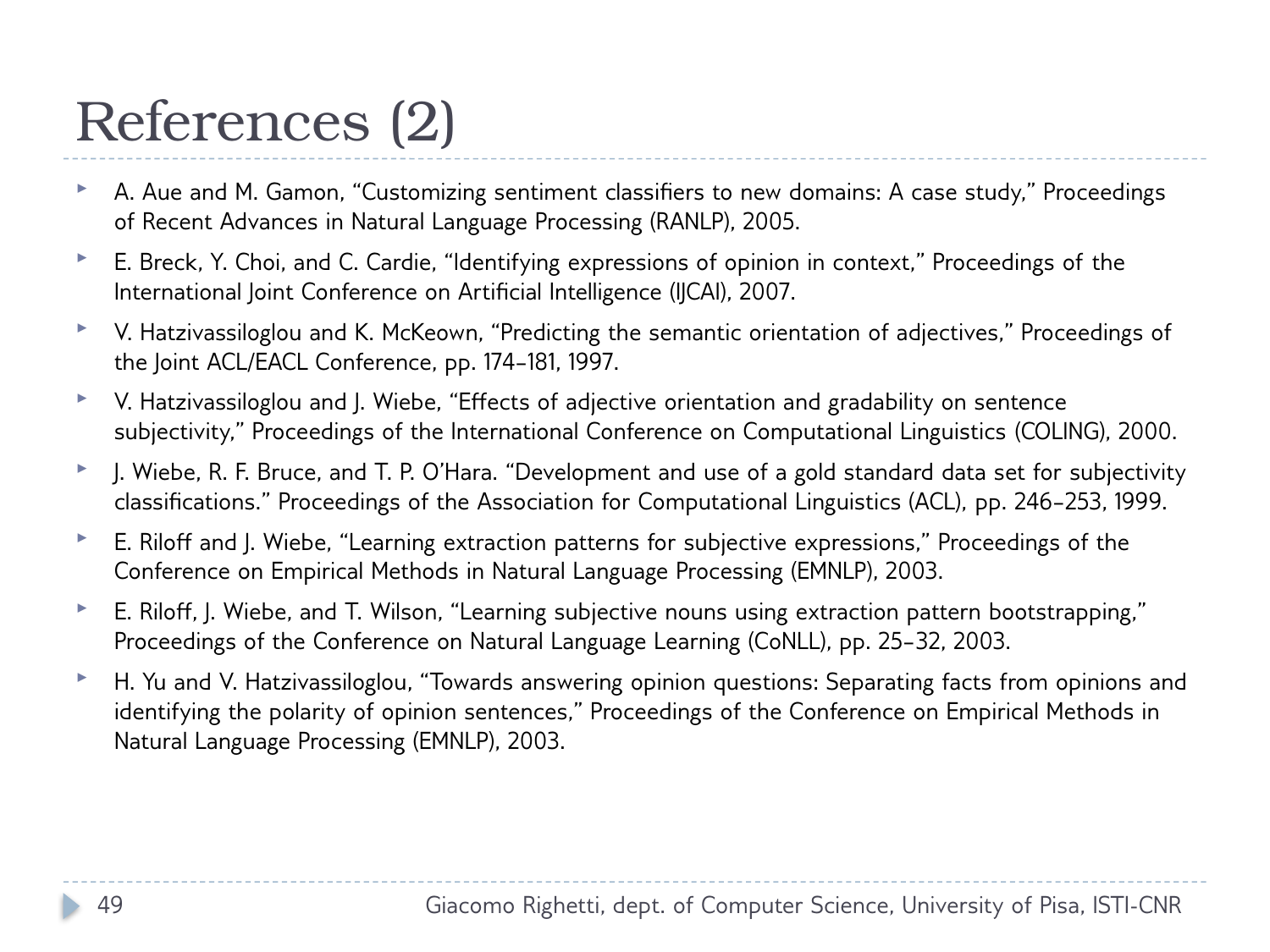

# References (2)
A. Aue and M. Gamon, “Customizing sentiment classifiers to new domains: A case study,” Proceedings of Recent Advances in Natural Language Processing (RANLP), 2005.
E. Breck, Y. Choi, and C. Cardie, “Identifying expressions of opinion in context,” Proceedings of the International Joint Conference on Artificial Intelligence (IJCAI), 2007.
V. Hatzivassiloglou and K. McKeown, “Predicting the semantic orientation of adjectives,” Proceedings of the Joint ACL/EACL Conference, pp. 174–181, 1997.
V. Hatzivassiloglou and J. Wiebe, “Effects of adjective orientation and gradability on sentence subjectivity,” Proceedings of the International Conference on Computational Linguistics (COLING), 2000.
J. Wiebe, R. F. Bruce, and T. P. O’Hara. “Development and use of a gold standard data set for subjectivity classifications.” Proceedings of the Association for Computational Linguistics (ACL), pp. 246–253, 1999.
E. Riloff and J. Wiebe, “Learning extraction patterns for subjective expressions,” Proceedings of the Conference on Empirical Methods in Natural Language Processing (EMNLP), 2003.
E. Riloff, J. Wiebe, and T. Wilson, “Learning subjective nouns using extraction pattern bootstrapping,” Proceedings of the Conference on Natural Language Learning (CoNLL), pp. 25–32, 2003.
H. Yu and V. Hatzivassiloglou, “Towards answering opinion questions: Separating facts from opinions and identifying the polarity of opinion sentences,” Proceedings of the Conference on Empirical Methods in Natural Language Processing (EMNLP), 2003.
49
Giacomo Righetti, dept. of Computer Science, University of Pisa, ISTI-CNR